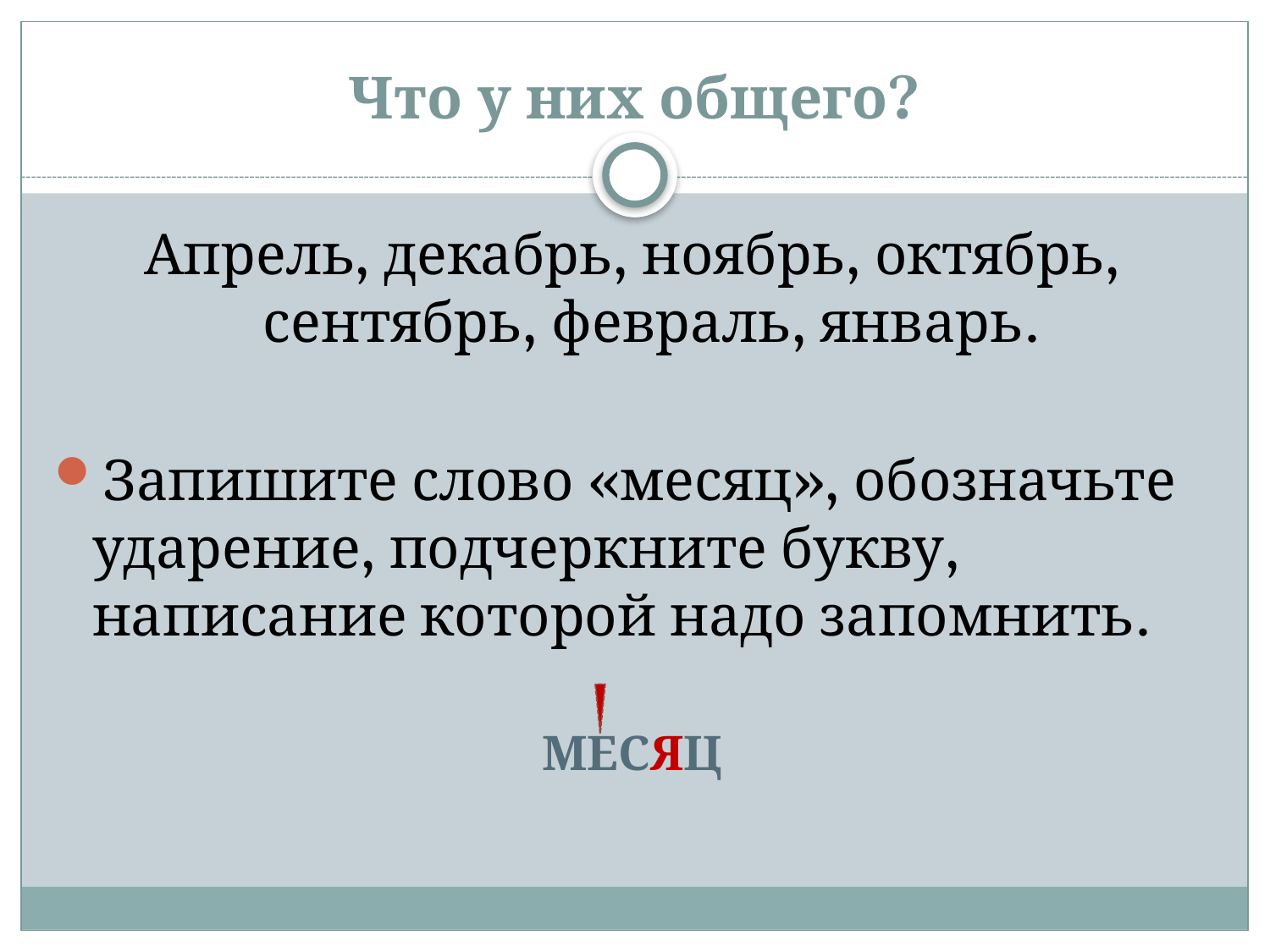

# Что у них общего?
Апрель, декабрь, ноябрь, октябрь, сентябрь, февраль, январь.

Запишите слово «месяц», обозначьте ударение, подчеркните букву, написание которой надо запомнить.

МЕСЯЦ